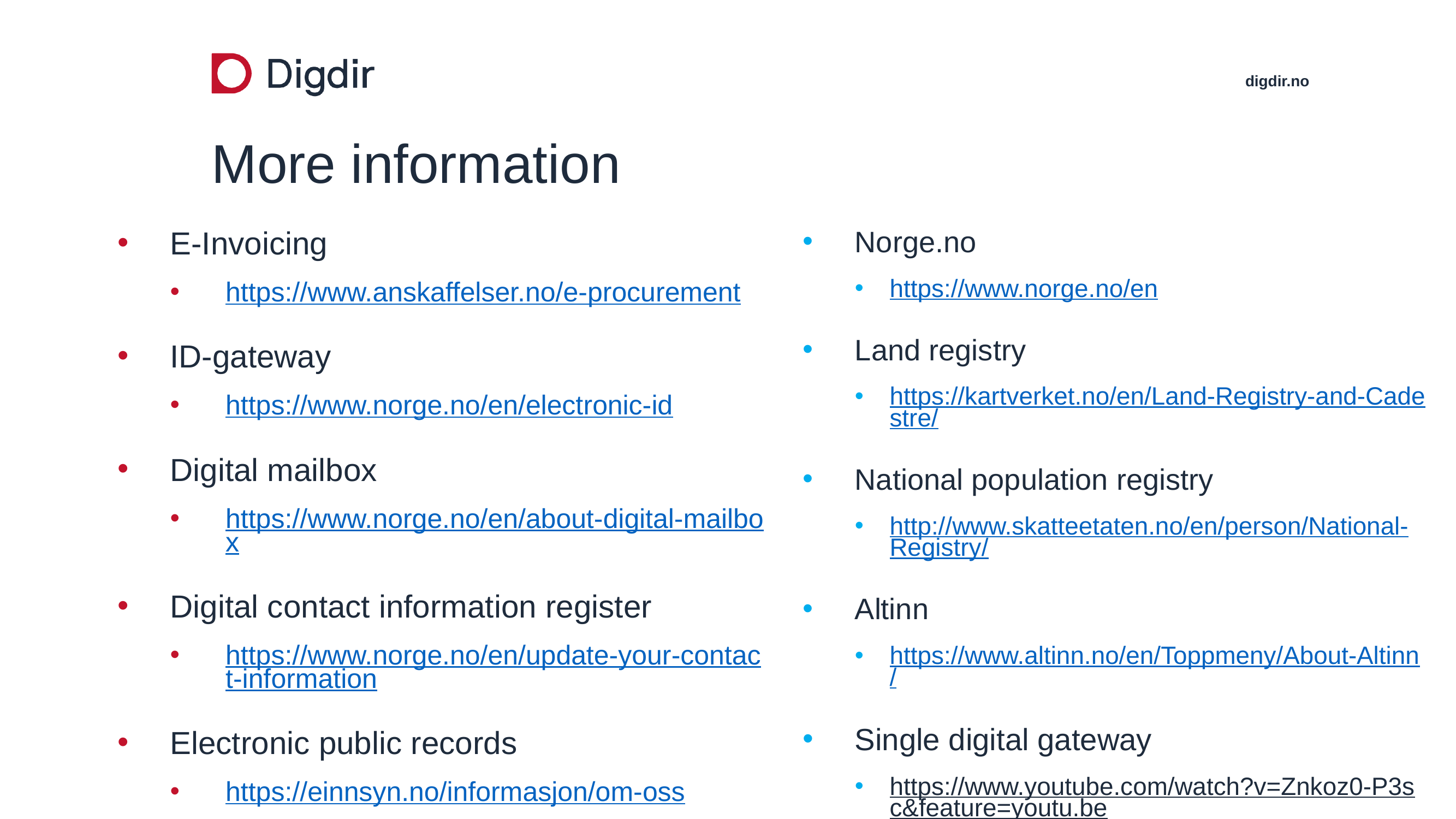

# More information
Norge.no
https://www.norge.no/en
Land registry
https://kartverket.no/en/Land-Registry-and-Cadestre/
National population registry
http://www.skatteetaten.no/en/person/National-Registry/
Altinn
https://www.altinn.no/en/Toppmeny/About-Altinn/
Single digital gateway
https://www.youtube.com/watch?v=Znkoz0-P3sc&feature=youtu.be
E-Invoicing
https://www.anskaffelser.no/e-procurement
ID-gateway
https://www.norge.no/en/electronic-id
Digital mailbox
https://www.norge.no/en/about-digital-mailbox
Digital contact information register
https://www.norge.no/en/update-your-contact-information
Electronic public records
https://einnsyn.no/informasjon/om-oss